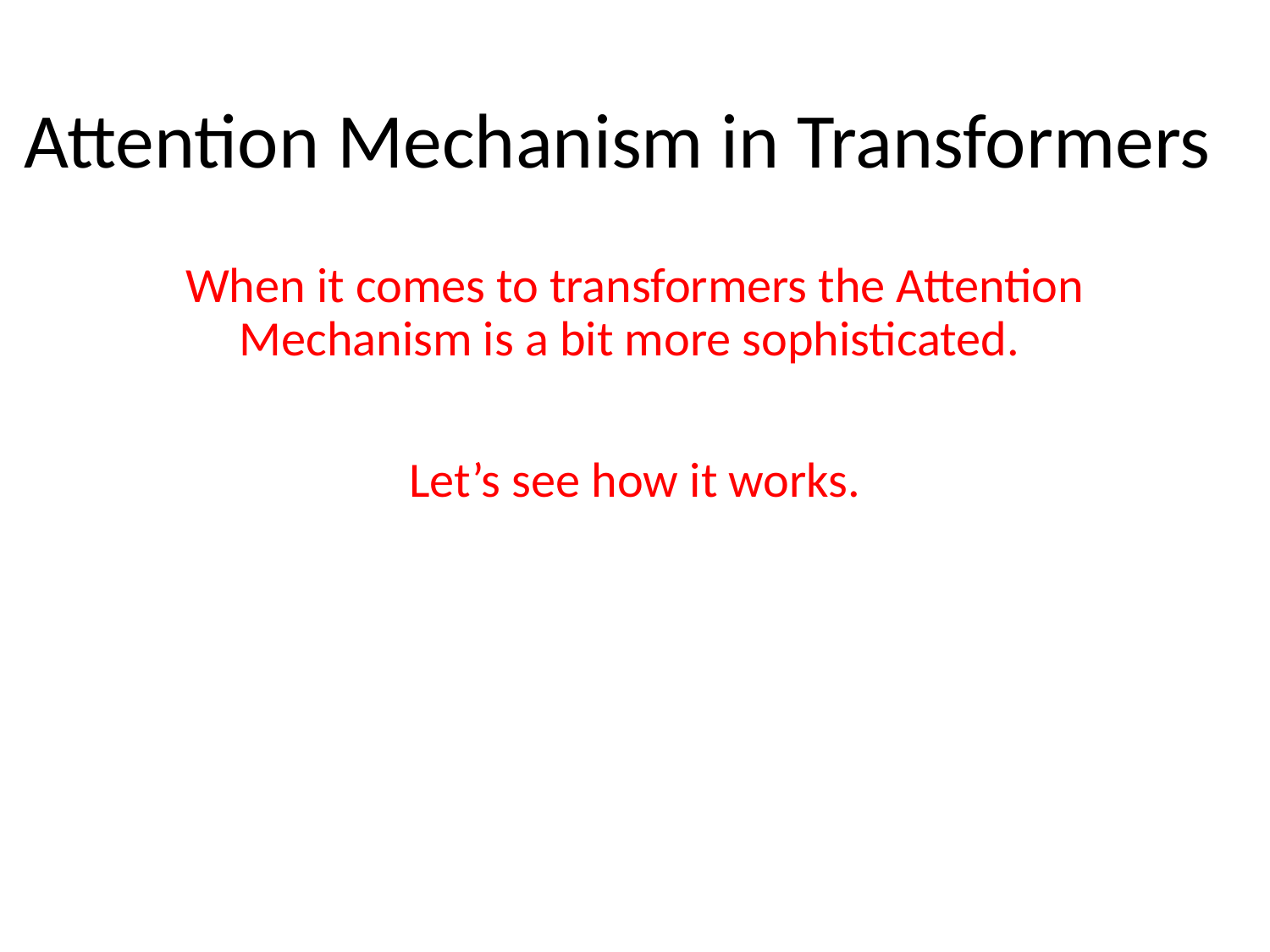

# Attention Mechanism in Transformers
When it comes to transformers the Attention Mechanism is a bit more sophisticated.

Let’s see how it works.